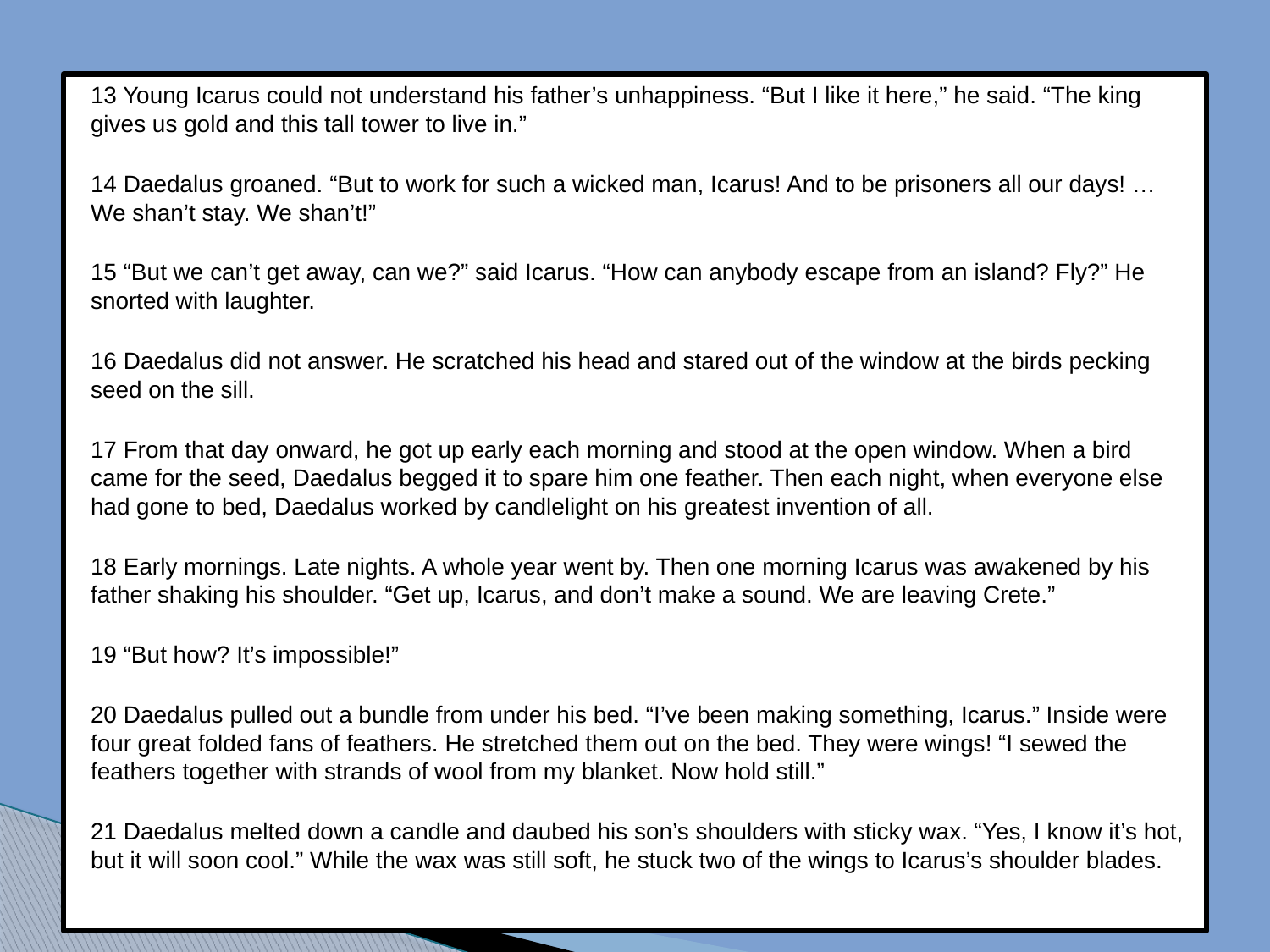

13 Young Icarus could not understand his father’s unhappiness. “But I like it here,” he said. “The king gives us gold and this tall tower to live in.”

14 Daedalus groaned. “But to work for such a wicked man, Icarus! And to be prisoners all our days! … We shan’t stay. We shan’t!”

15 “But we can’t get away, can we?” said Icarus. “How can anybody escape from an island? Fly?” He snorted with laughter.

16 Daedalus did not answer. He scratched his head and stared out of the window at the birds pecking seed on the sill.

17 From that day onward, he got up early each morning and stood at the open window. When a bird came for the seed, Daedalus begged it to spare him one feather. Then each night, when everyone else had gone to bed, Daedalus worked by candlelight on his greatest invention of all.

18 Early mornings. Late nights. A whole year went by. Then one morning Icarus was awakened by his father shaking his shoulder. “Get up, Icarus, and don’t make a sound. We are leaving Crete.”

19 “But how? It’s impossible!”

20 Daedalus pulled out a bundle from under his bed. “I’ve been making something, Icarus.” Inside were four great folded fans of feathers. He stretched them out on the bed. They were wings! “I sewed the feathers together with strands of wool from my blanket. Now hold still.”

21 Daedalus melted down a candle and daubed his son’s shoulders with sticky wax. “Yes, I know it’s hot, but it will soon cool.” While the wax was still soft, he stuck two of the wings to Icarus’s shoulder blades.